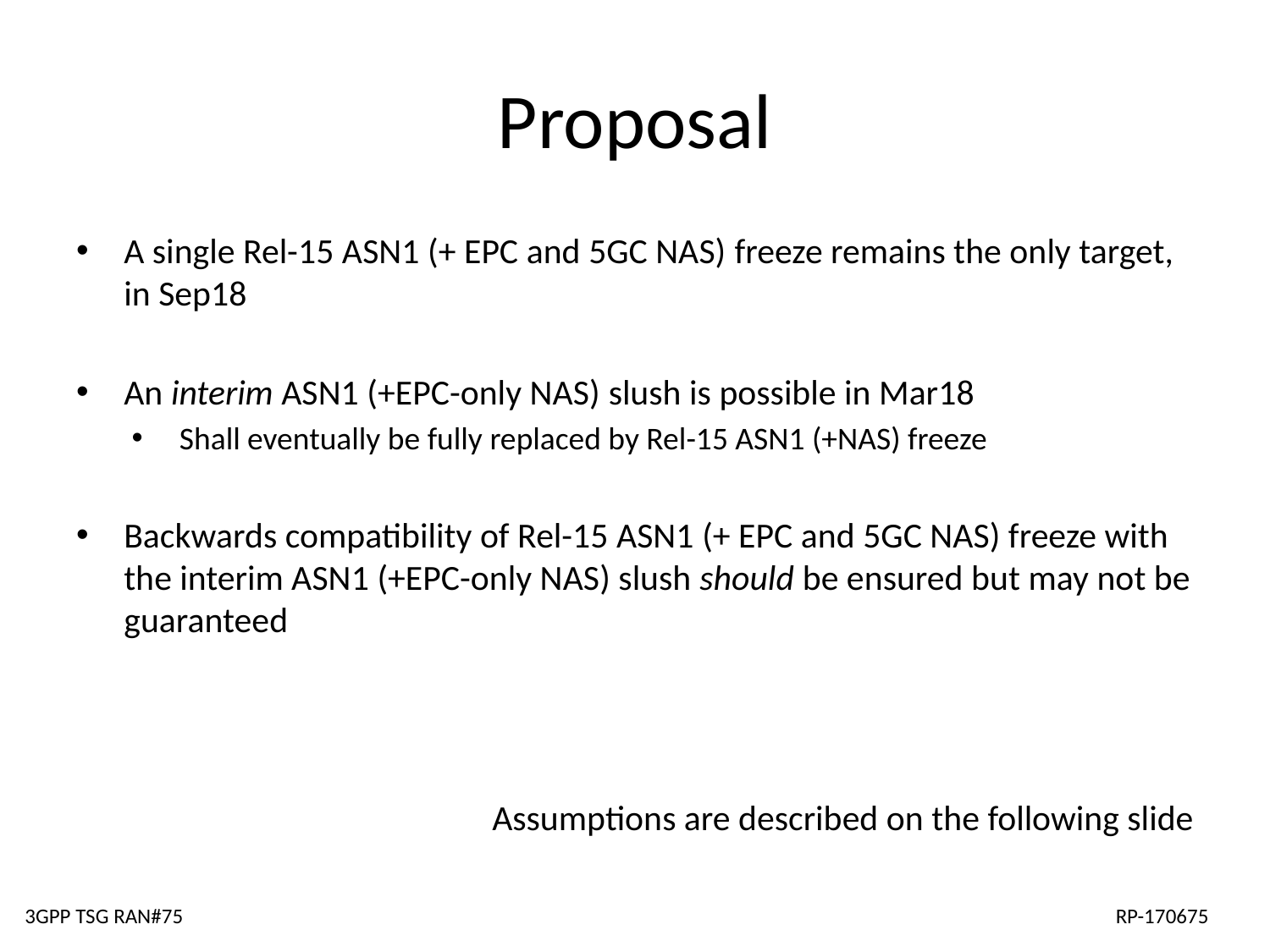

# Proposal
A single Rel-15 ASN1 (+ EPC and 5GC NAS) freeze remains the only target, in Sep18

An interim ASN1 (+EPC-only NAS) slush is possible in Mar18
Shall eventually be fully replaced by Rel-15 ASN1 (+NAS) freeze

Backwards compatibility of Rel-15 ASN1 (+ EPC and 5GC NAS) freeze with the interim ASN1 (+EPC-only NAS) slush should be ensured but may not be guaranteed

Assumptions are described on the following slide
3GPP TSG RAN#75 	RP-170675